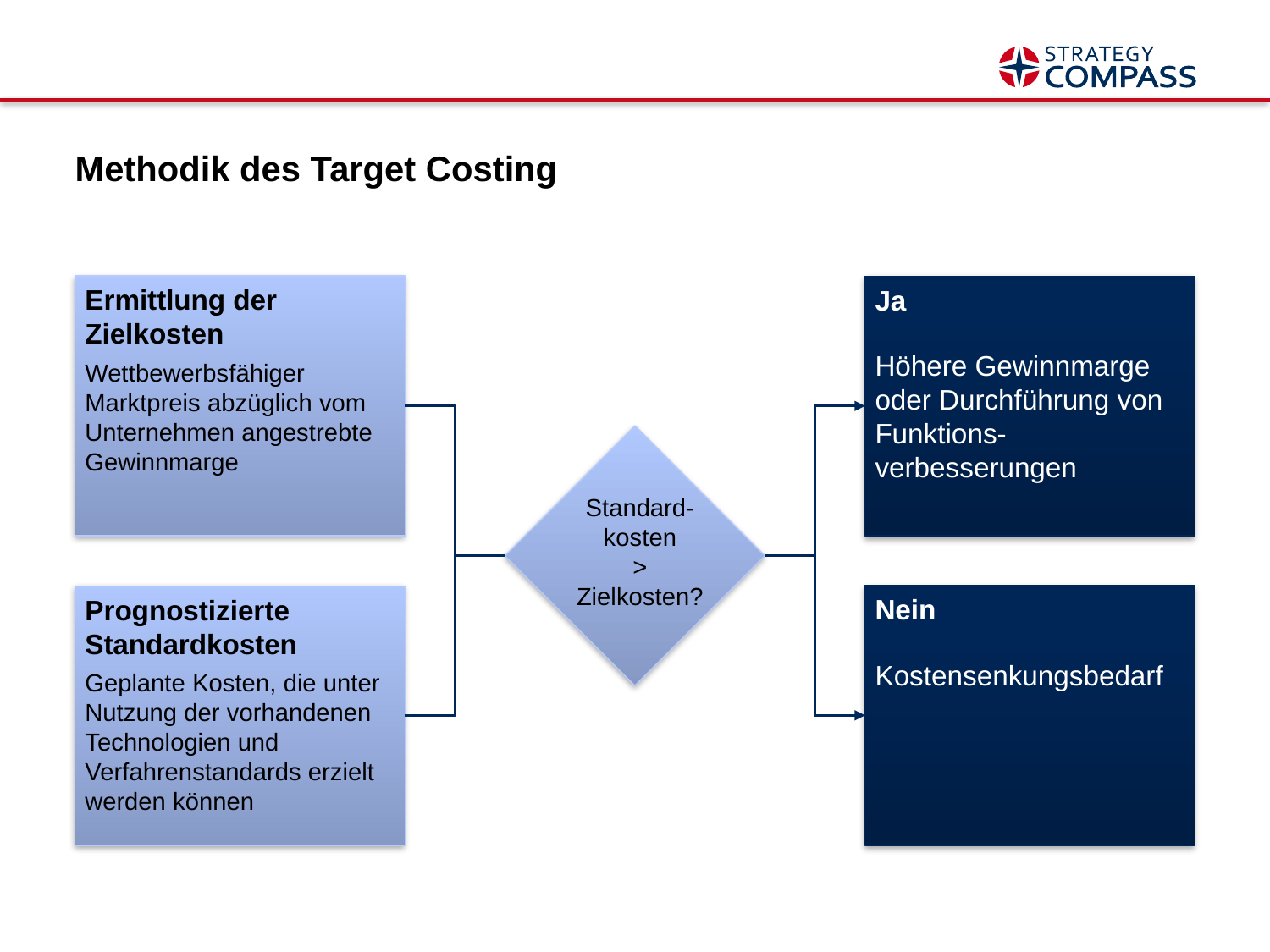

# Methodik des Target Costing
Ermittlung der Zielkosten
Wettbewerbsfähiger Marktpreis abzüglich vom Unternehmen angestrebte Gewinnmarge

Ja

Höhere Gewinnmarge oder Durchführung von Funktions-verbesserungen

Standard-kosten
>
Zielkosten?
Nein

Kostensenkungsbedarf
Prognostizierte Standardkosten
Geplante Kosten, die unter Nutzung der vorhandenen Technologien und Verfahrenstandards erzielt werden können